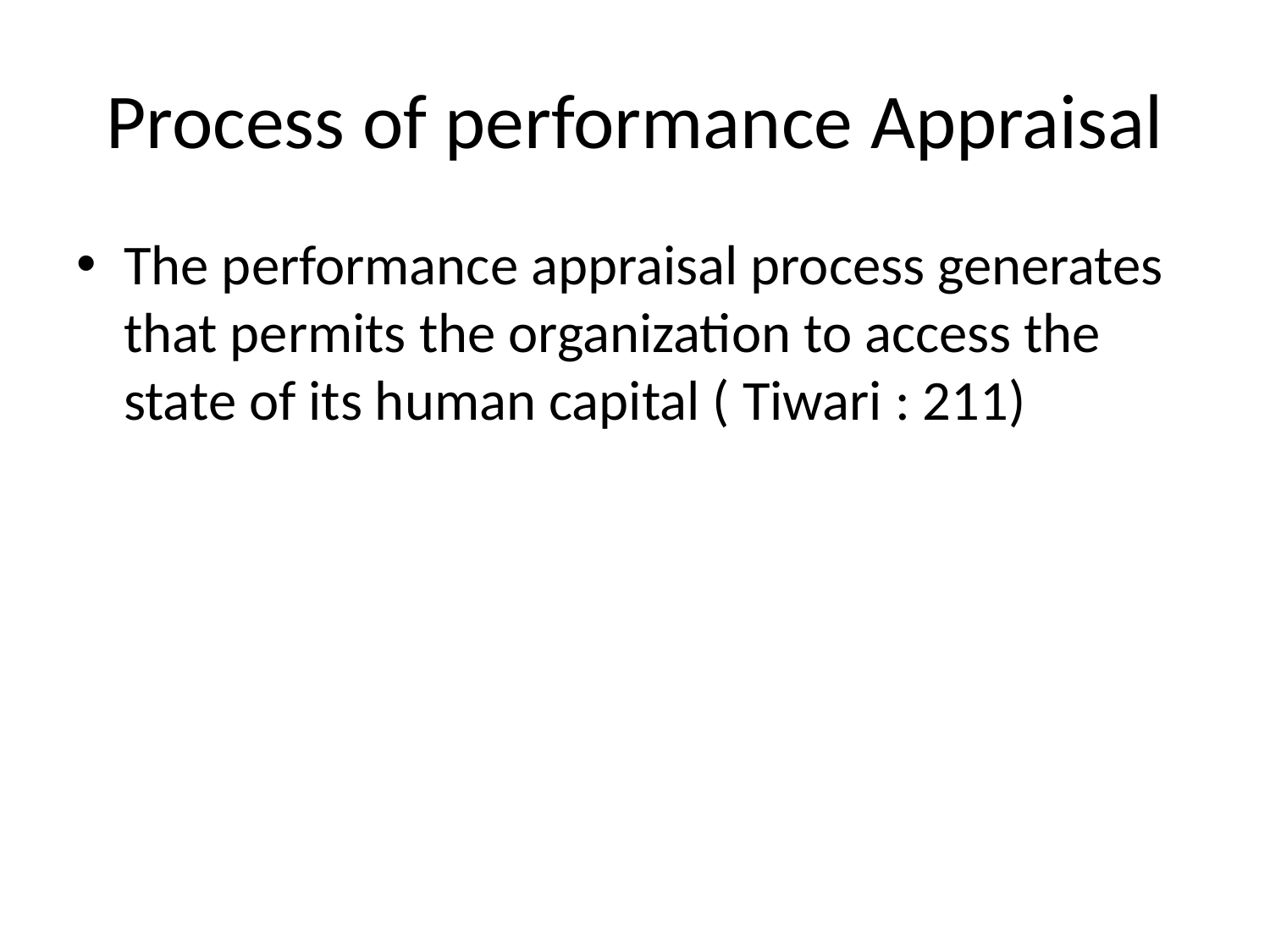

# Process of performance Appraisal
The performance appraisal process generates that permits the organization to access the state of its human capital ( Tiwari : 211)